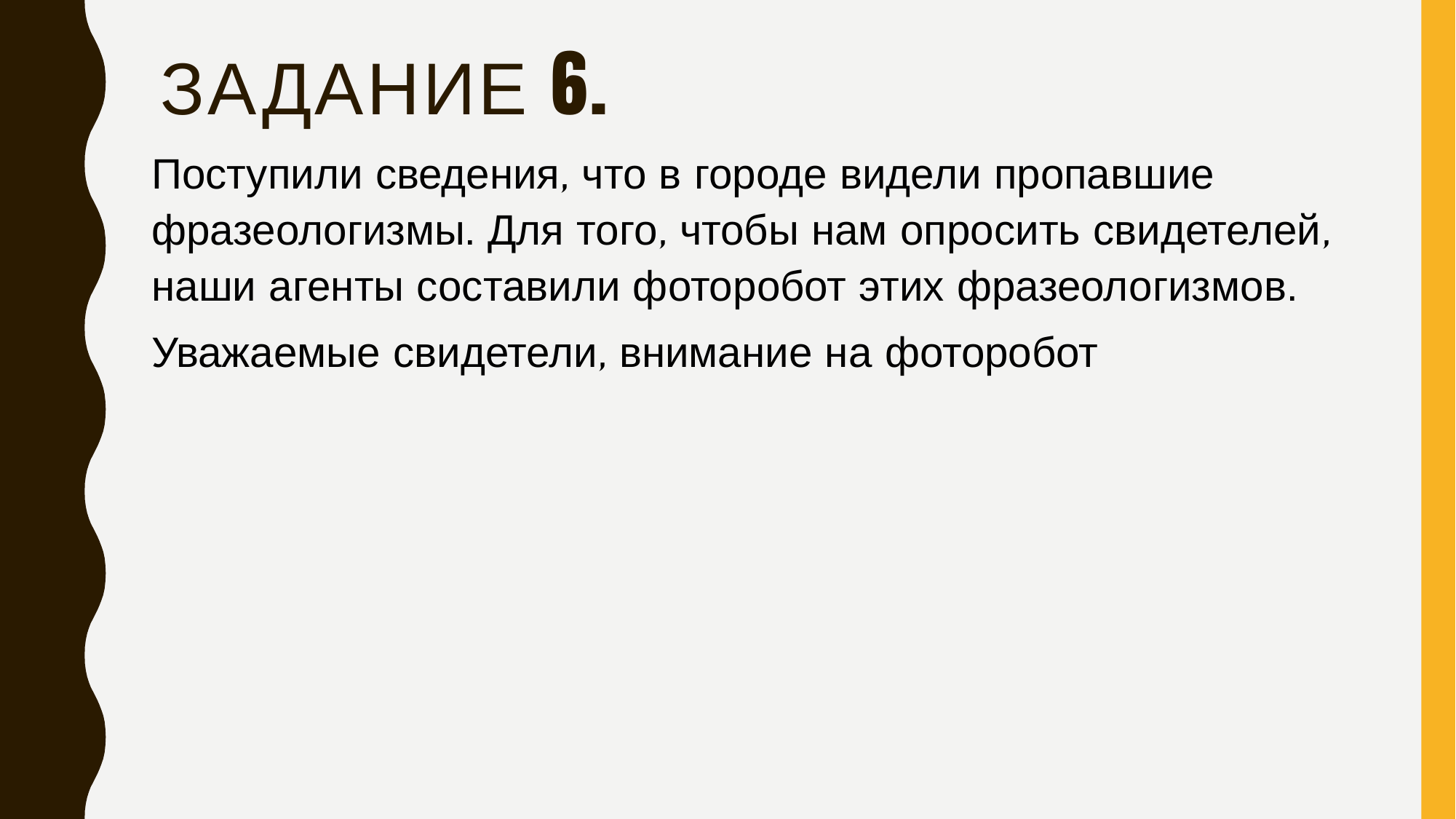

# Задание 6.
Поступили сведения, что в городе видели пропавшие фразеологизмы. Для того, чтобы нам опросить свидетелей, наши агенты составили фоторобот этих фразеологизмов.
Уважаемые свидетели, внимание на фоторобот